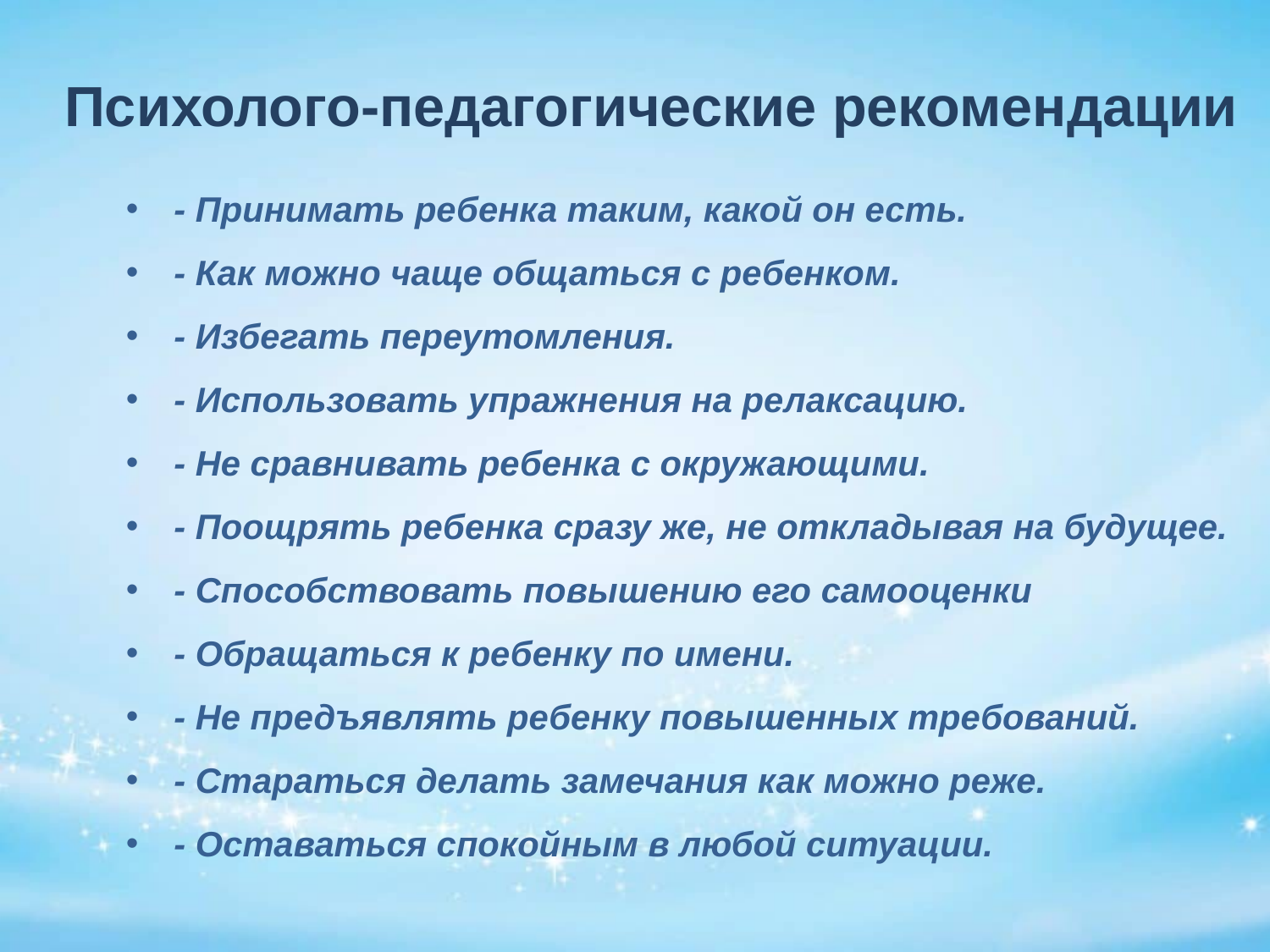

Психолого-педагогические рекомендации

- Принимать ребенка таким, какой он есть.
- Как можно чаще общаться с ребенком.
- Избегать переутомления.
- Использовать упражнения на релаксацию.
- Не сравнивать ребенка с окружающими.
- Поощрять ребенка сразу же, не откладывая на будущее.
- Способствовать повышению его самооценки
- Обращаться к ребенку по имени.
- Не предъявлять ребенку повышенных требований.
- Стараться делать замечания как можно реже.
- Оставаться спокойным в любой ситуации.